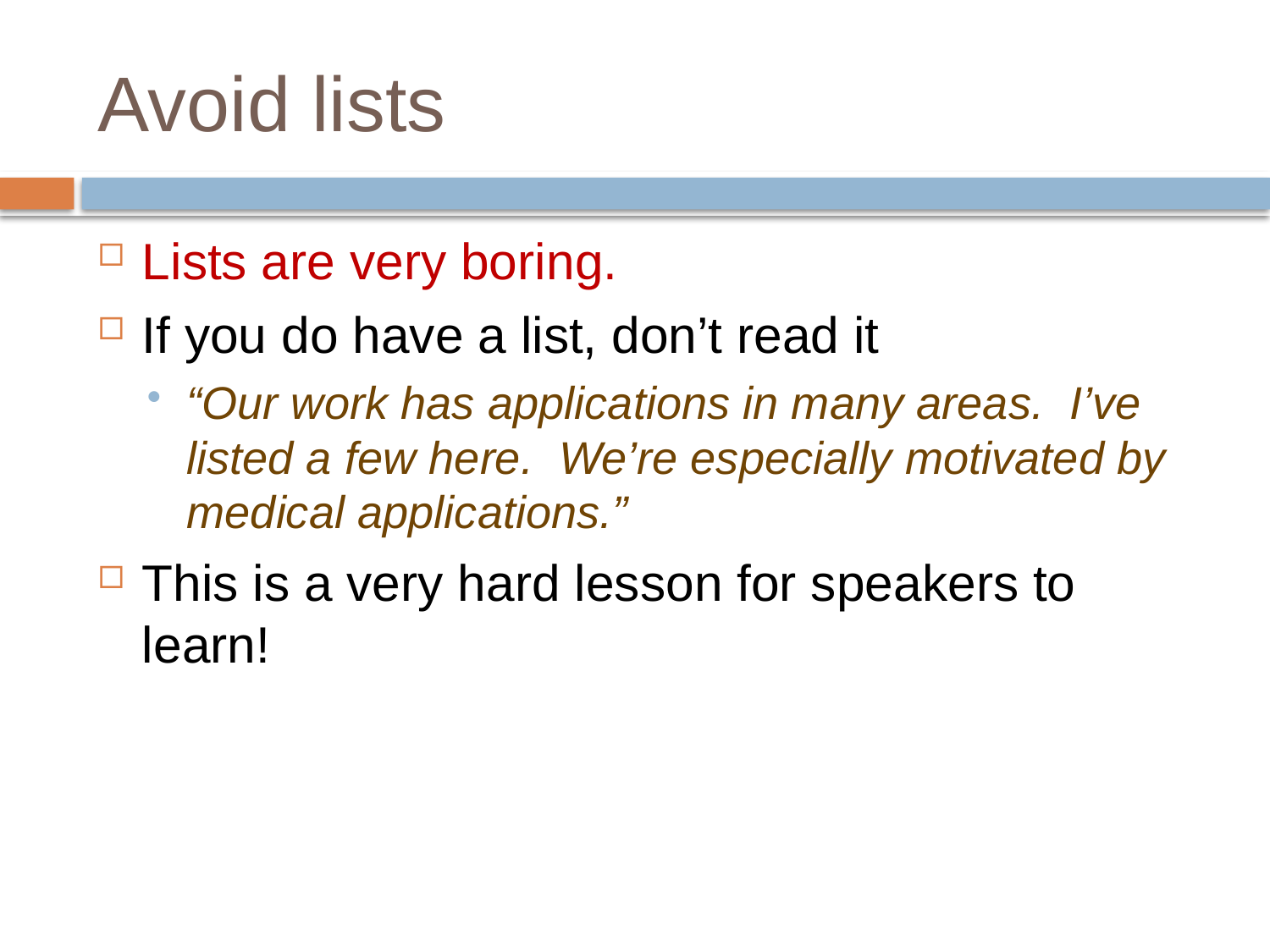

# Avoid lists
Lists are very boring.
If you do have a list, don’t read it
“Our work has applications in many areas.  I’ve listed a few here.  We’re especially motivated by medical applications.”
This is a very hard lesson for speakers to learn!